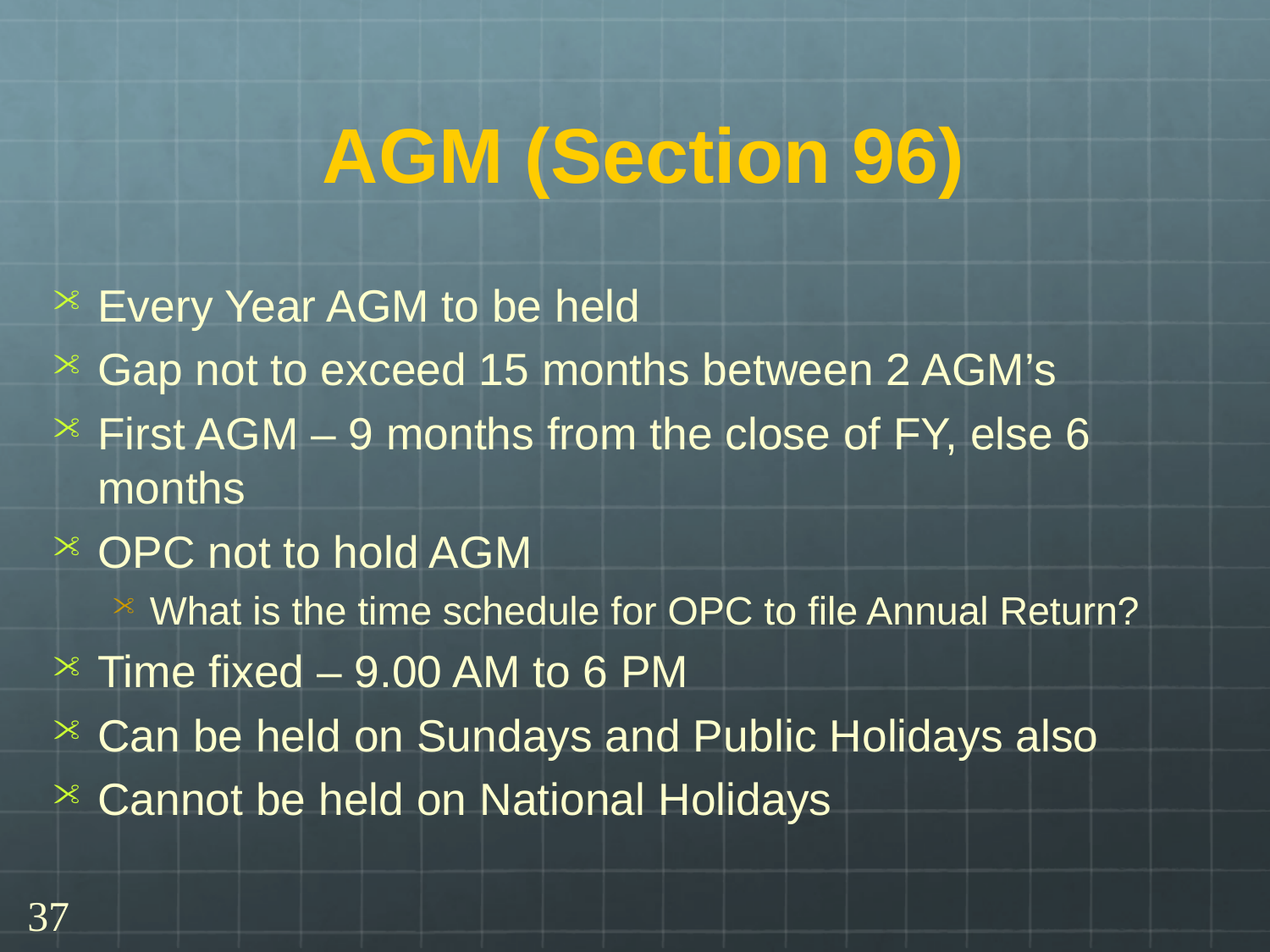

# AGM (Section 96)
Every Year AGM to be held
Gap not to exceed 15 months between 2 AGM’s
First AGM – 9 months from the close of FY, else 6 months
OPC not to hold AGM
What is the time schedule for OPC to file Annual Return?
Time fixed – 9.00 AM to 6 PM
Can be held on Sundays and Public Holidays also
Cannot be held on National Holidays
37